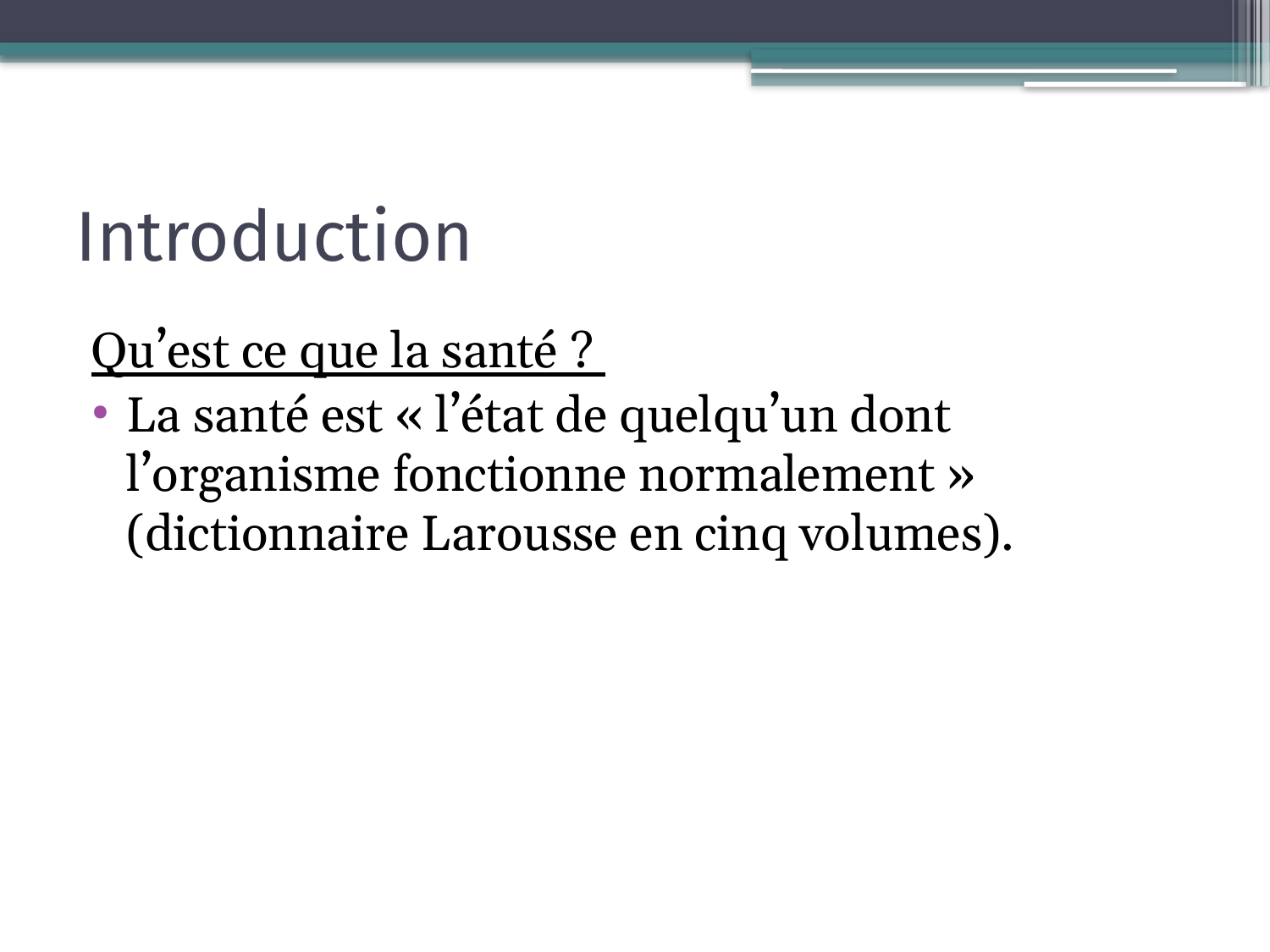

# Introduction
Qu’est ce que la santé ?
La santé est « l’état de quelqu’un dont l’organisme fonctionne normalement » (dictionnaire Larousse en cinq volumes).